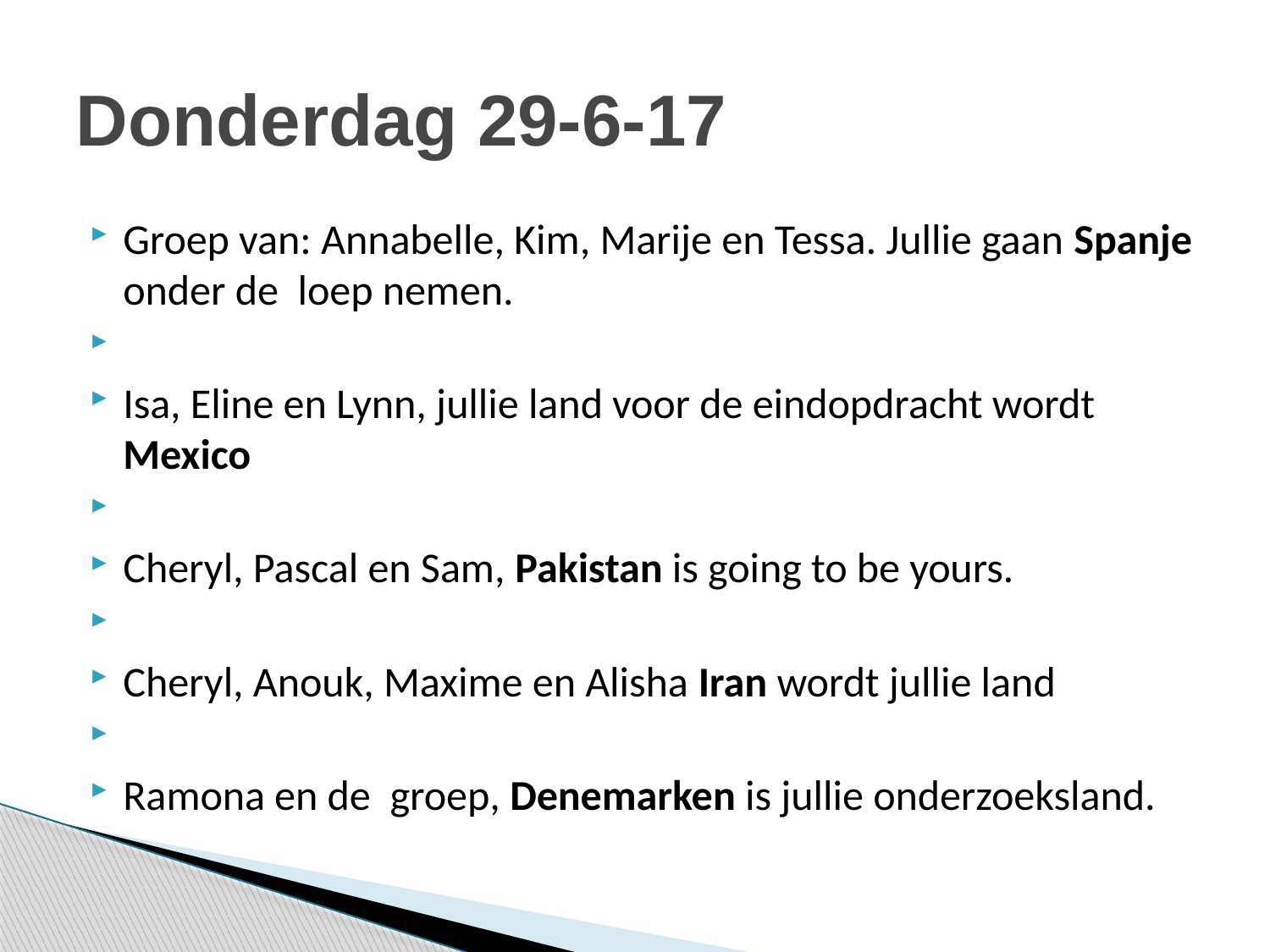

# Donderdag 29-6-17
Groep van: Annabelle, Kim, Marije en Tessa. Jullie gaan Spanje onder de  loep nemen.

Isa, Eline en Lynn, jullie land voor de eindopdracht wordt Mexico

Cheryl, Pascal en Sam, Pakistan is going to be yours.

Cheryl, Anouk, Maxime en Alisha Iran wordt jullie land

Ramona en de  groep, Denemarken is jullie onderzoeksland.